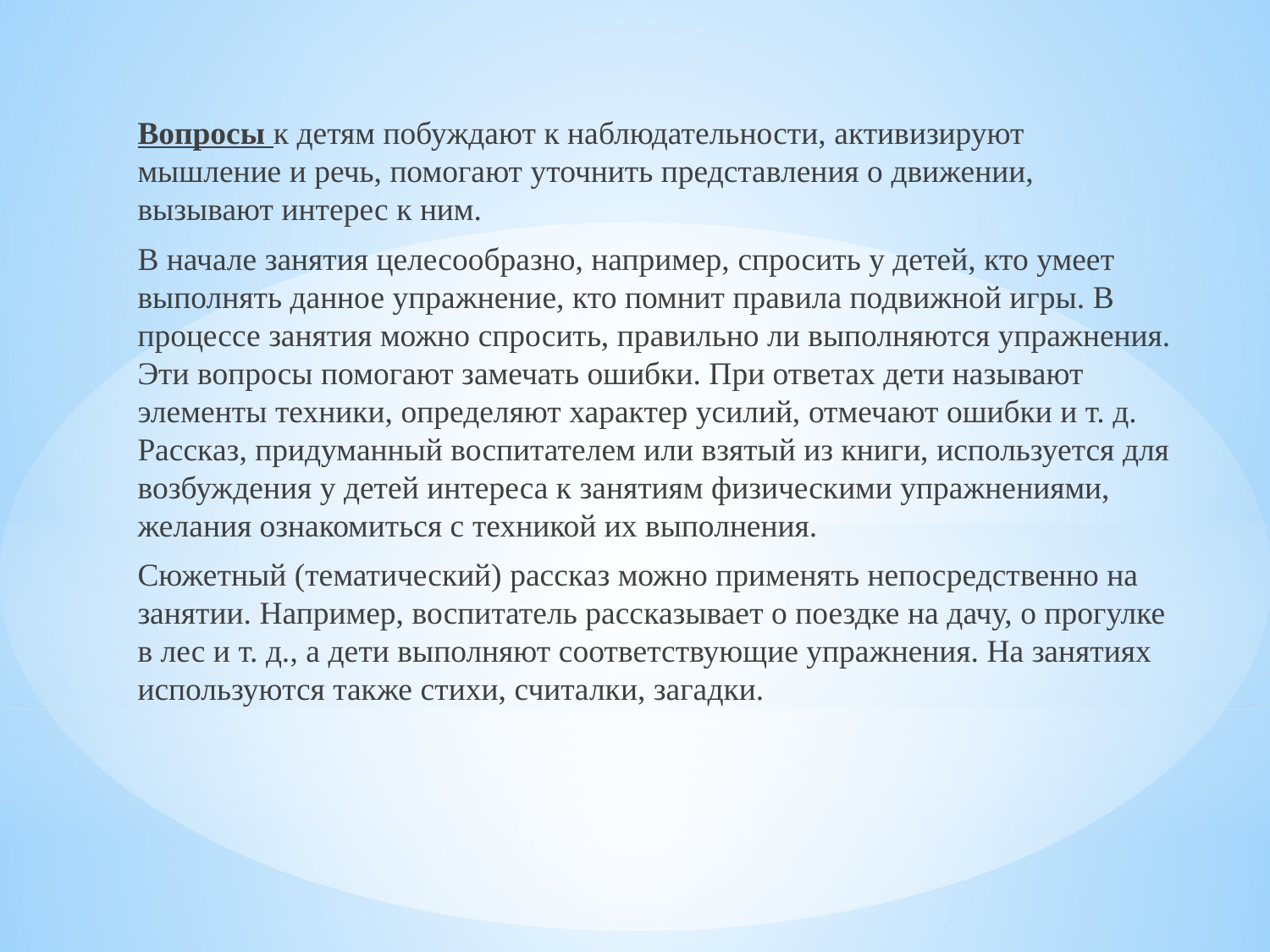

Вопросы к детям побуждают к наблюдательности, активизируют мышление и речь, помогают уточнить представления о движении, вызывают интерес к ним.
В начале занятия целесообразно, например, спросить у детей, кто умеет выполнять данное упражнение, кто помнит правила подвижной игры. В процессе занятия можно спросить, правильно ли выполняются упражнения. Эти вопросы помогают замечать ошибки. При ответах дети называют элементы техники, определяют характер усилий, отмечают ошибки и т. д.
Рассказ, придуманный воспитателем или взятый из книги, используется для возбуждения у детей интереса к занятиям физическими упражнениями, желания ознакомиться с техникой их выполнения.
Сюжетный (тематический) рассказ можно применять непосредственно на занятии. Например, воспитатель рассказывает о поездке на дачу, о прогулке в лес и т. д., а дети выполняют соответствующие упражнения. На занятиях используются также стихи, считалки, загадки.